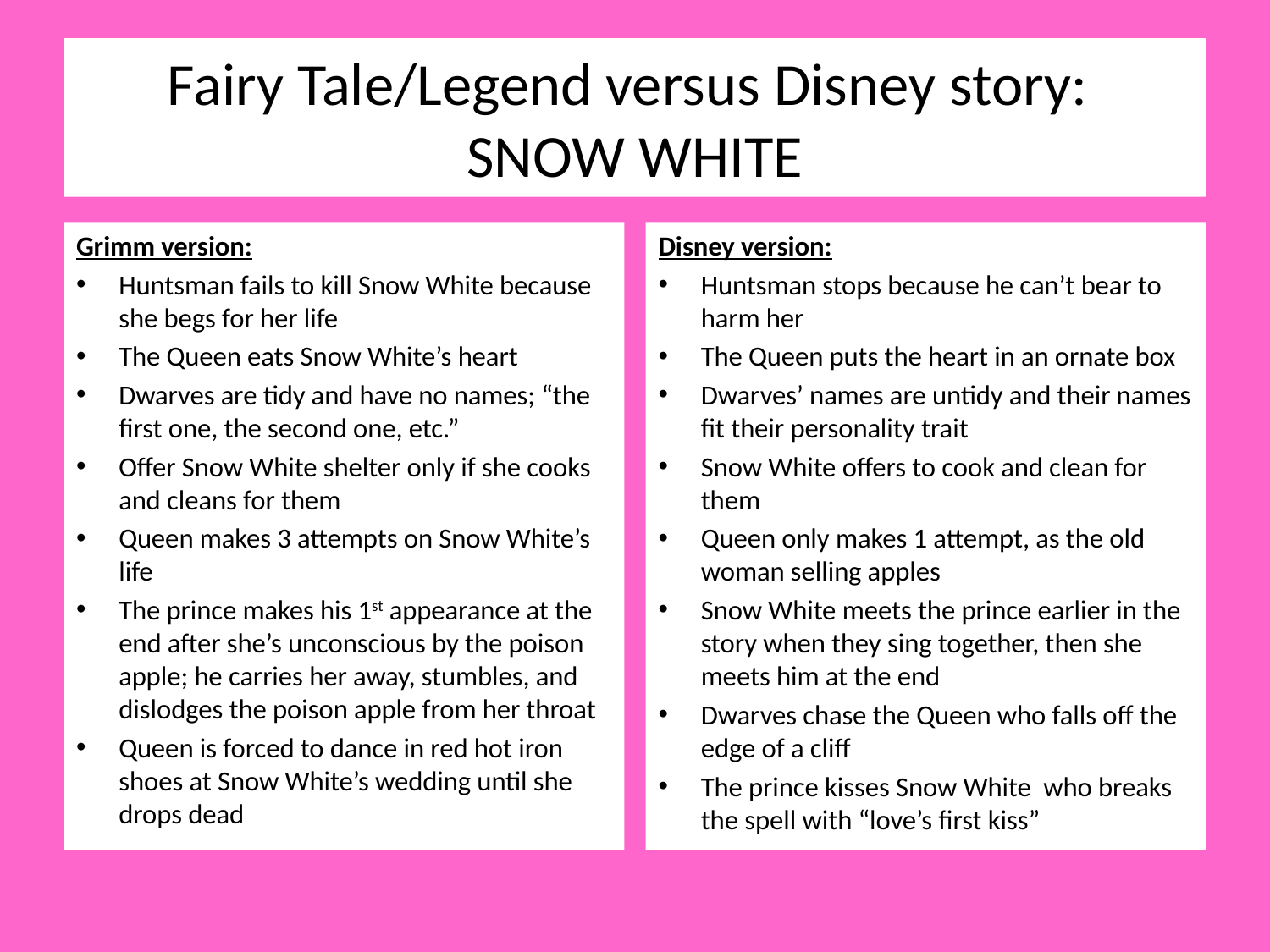

# Fairy Tale/Legend versus Disney story: SNOW WHITE
Grimm version:
Huntsman fails to kill Snow White because she begs for her life
The Queen eats Snow White’s heart
Dwarves are tidy and have no names; “the first one, the second one, etc.”
Offer Snow White shelter only if she cooks and cleans for them
Queen makes 3 attempts on Snow White’s life
The prince makes his 1st appearance at the end after she’s unconscious by the poison apple; he carries her away, stumbles, and dislodges the poison apple from her throat
Queen is forced to dance in red hot iron shoes at Snow White’s wedding until she drops dead
Disney version:
Huntsman stops because he can’t bear to harm her
The Queen puts the heart in an ornate box
Dwarves’ names are untidy and their names fit their personality trait
Snow White offers to cook and clean for them
Queen only makes 1 attempt, as the old woman selling apples
Snow White meets the prince earlier in the story when they sing together, then she meets him at the end
Dwarves chase the Queen who falls off the edge of a cliff
The prince kisses Snow White  who breaks the spell with “love’s first kiss”